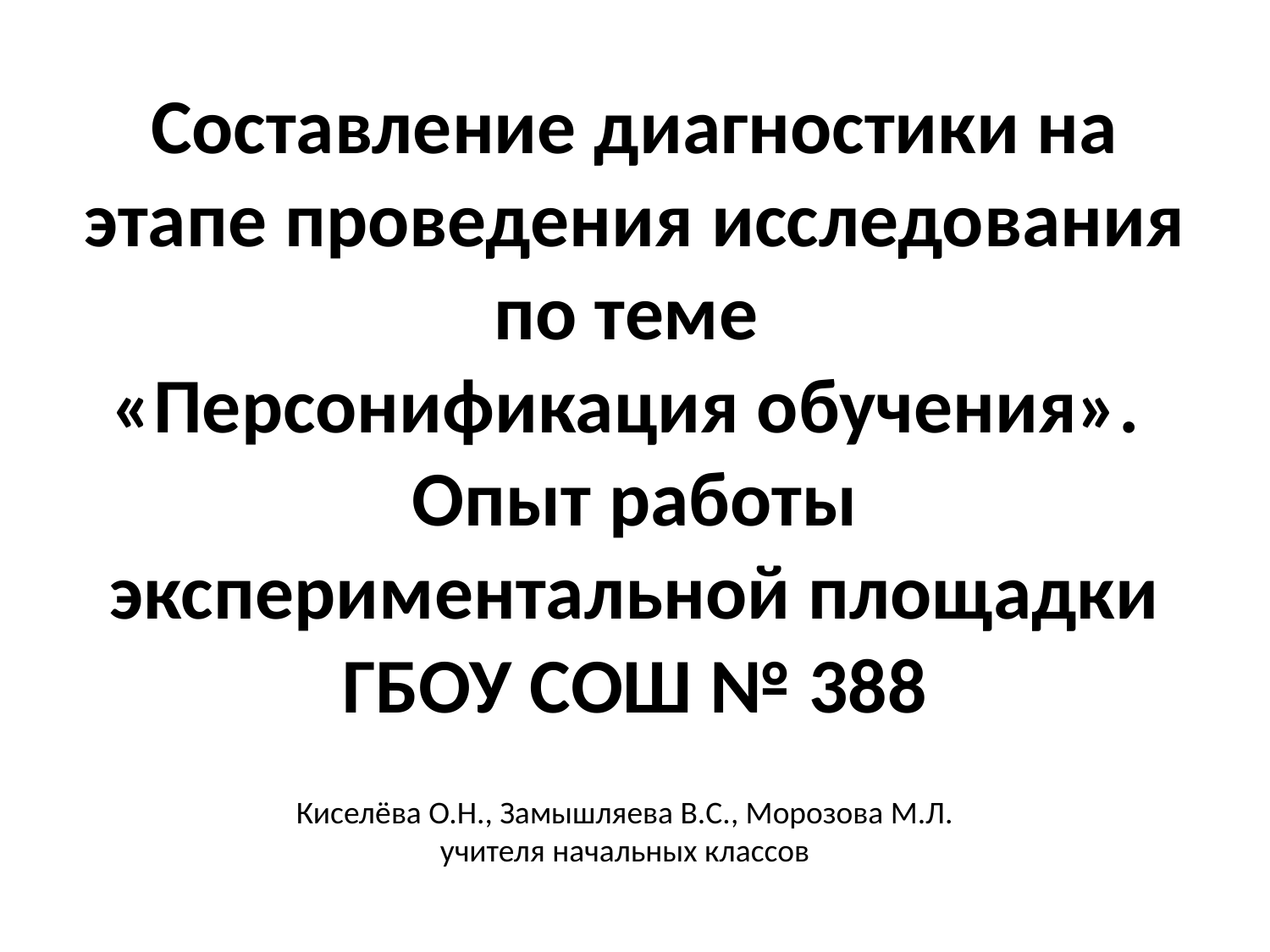

# Составление диагностики на этапе проведения исследования по теме «Персонификация обучения». Опыт работы экспериментальной площадки ГБОУ СОШ № 388
Киселёва О.Н., Замышляева В.С., Морозова М.Л.
учителя начальных классов